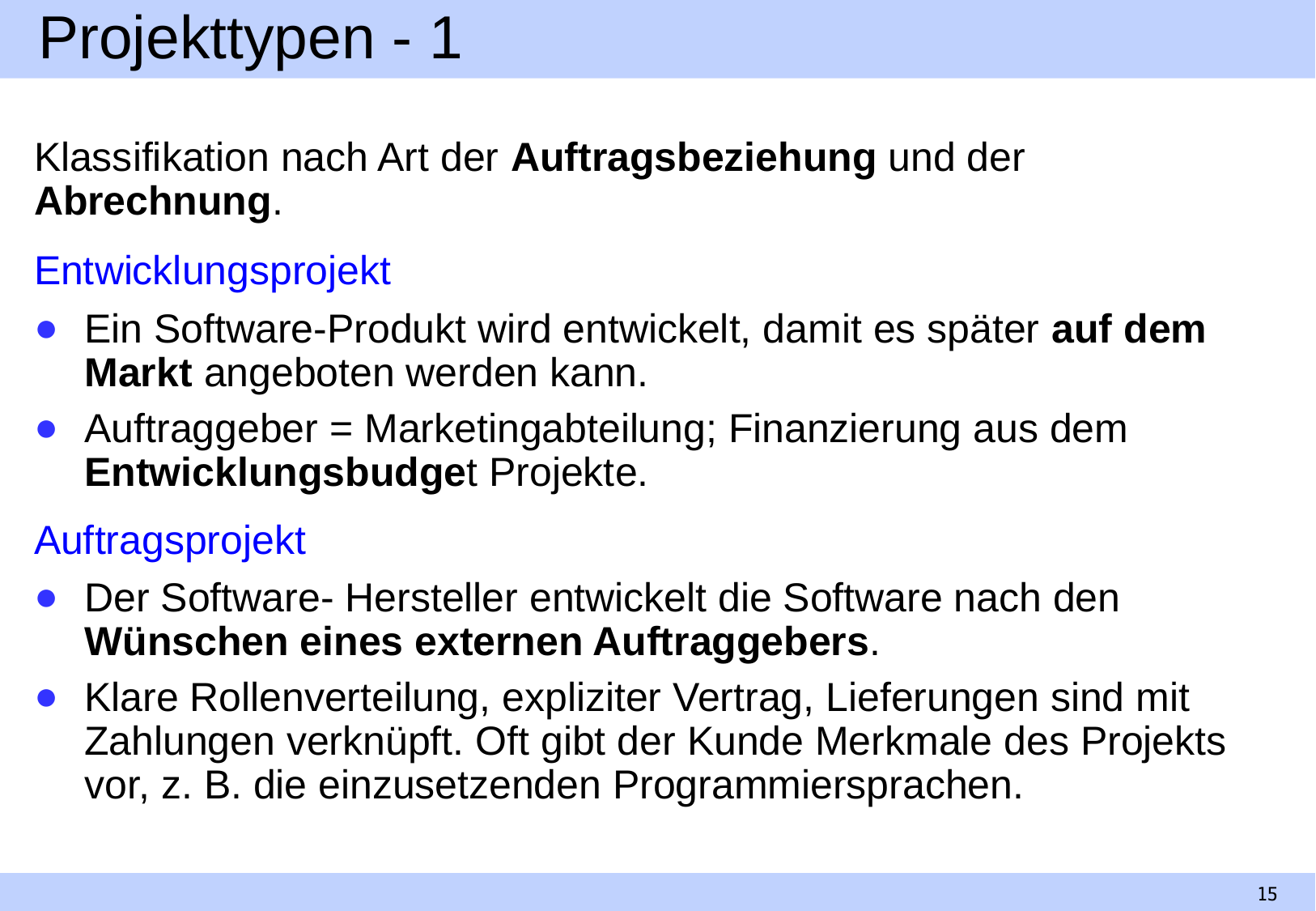

# Projekttypen - 1
Klassifikation nach Art der Auftragsbeziehung und der Abrechnung.
Entwicklungsprojekt
Ein Software-Produkt wird entwickelt, damit es später auf dem Markt angeboten werden kann.
Auftraggeber = Marketingabteilung; Finanzierung aus dem Entwicklungsbudget Projekte.
Auftragsprojekt
Der Software- Hersteller entwickelt die Software nach den Wünschen eines externen Auftraggebers.
Klare Rollenverteilung, expliziter Vertrag, Lieferungen sind mit Zahlungen verknüpft. Oft gibt der Kunde Merkmale des Projekts vor, z. B. die einzusetzenden Programmiersprachen.

15